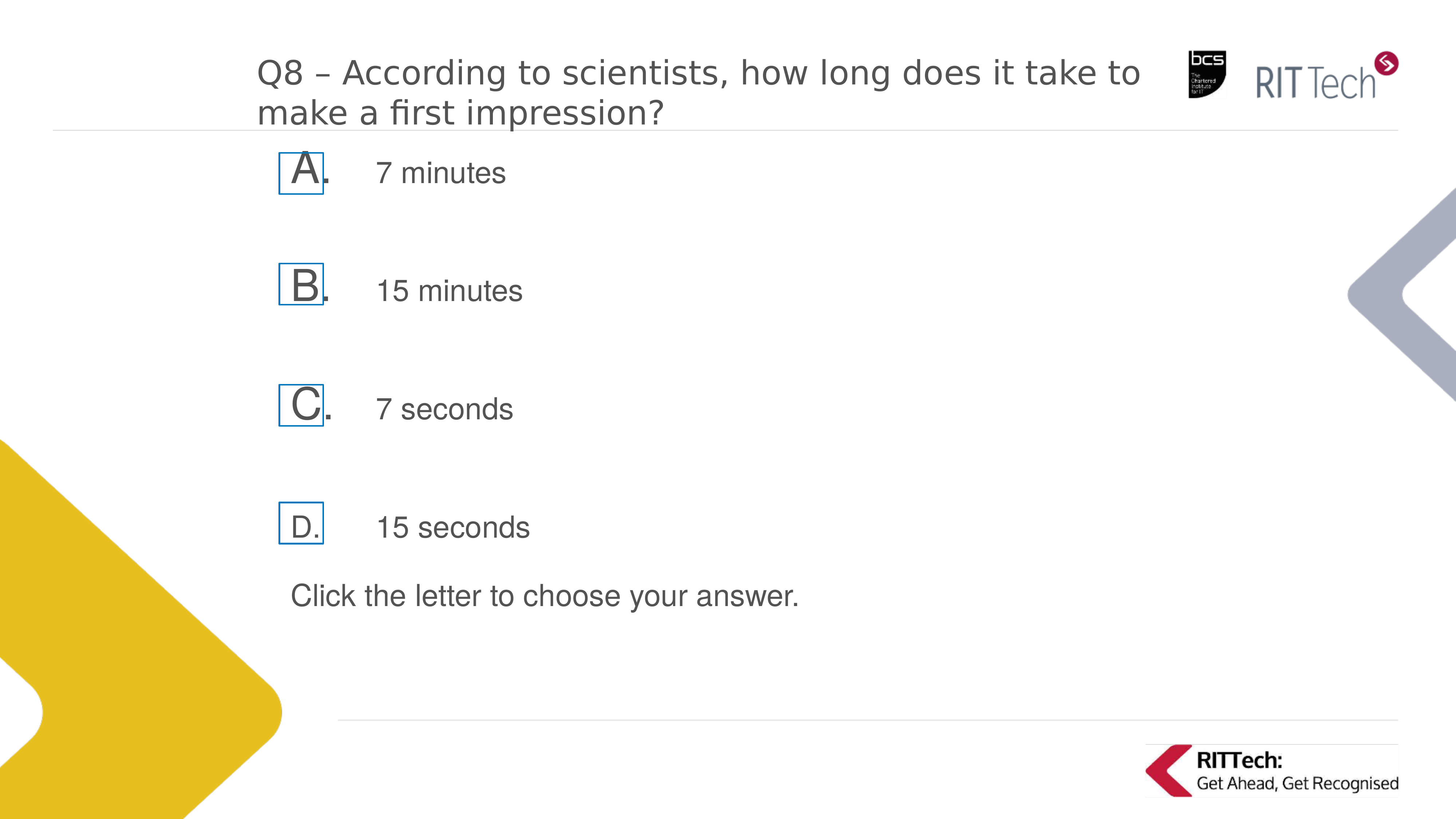

# Q8 – According to scientists, how long does it take to make a first impression?

7 minutes

15 minutes

7 seconds

D.	15 seconds
Click the letter to choose your answer.